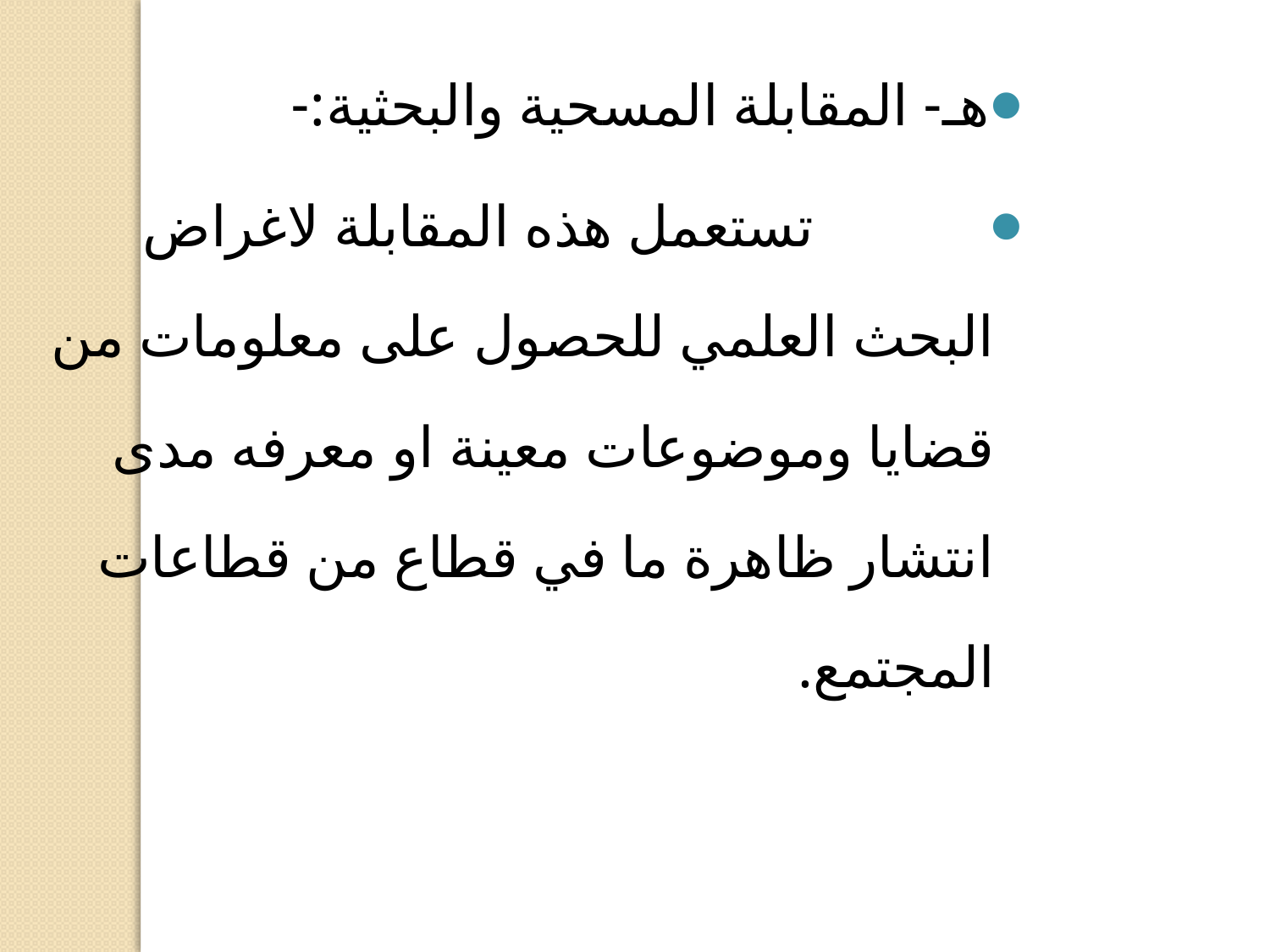

هـ- المقابلة المسحية والبحثية:-
            تستعمل هذه المقابلة لاغراض البحث العلمي للحصول على معلومات من قضايا وموضوعات معينة او معرفه مدى انتشار ظاهرة ما في قطاع من قطاعات المجتمع.